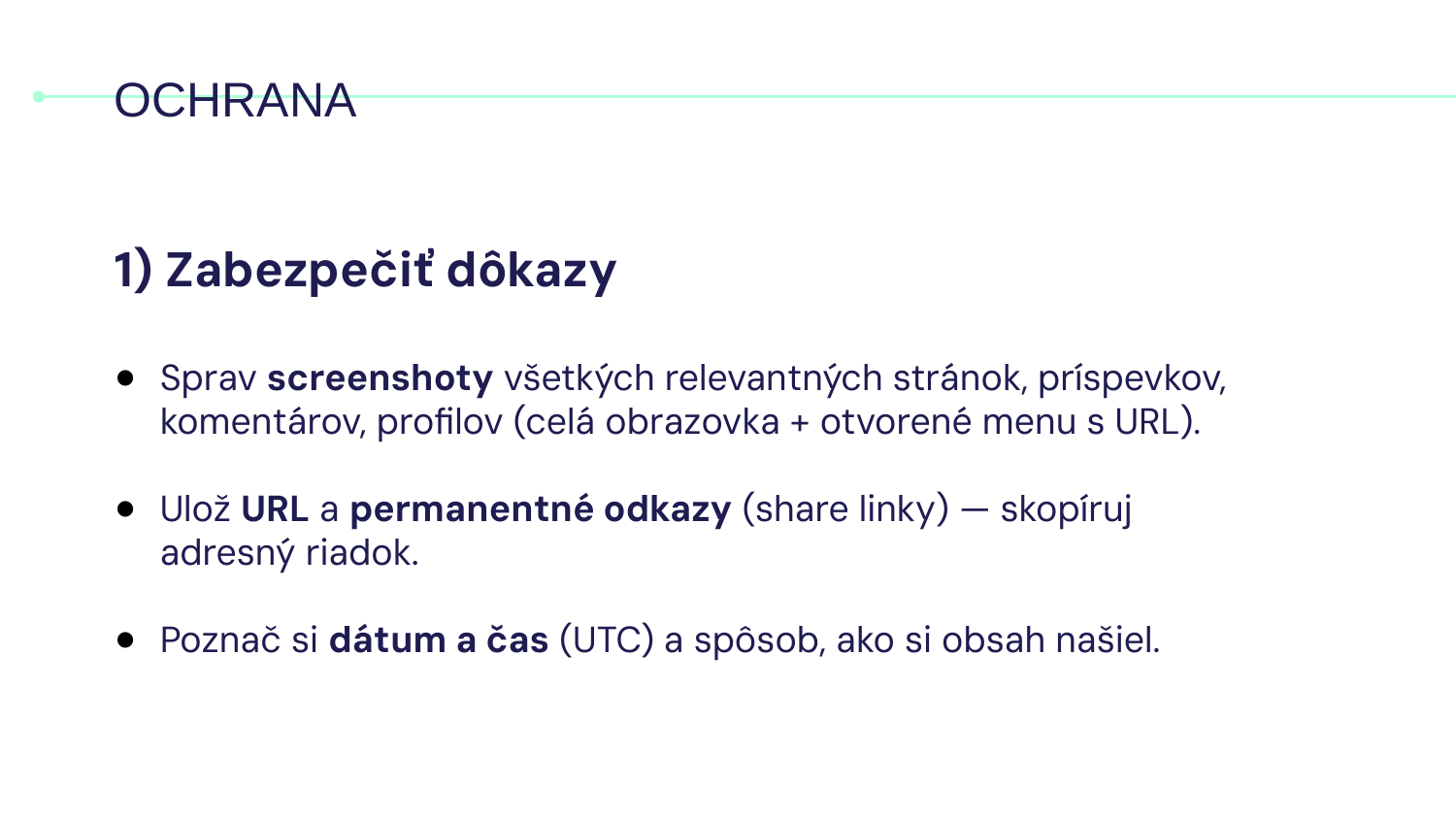

# OCHRANA
1) Zabezpečiť dôkazy
Sprav screenshoty všetkých relevantných stránok, príspevkov, komentárov, profilov (celá obrazovka + otvorené menu s URL).
Ulož URL a permanentné odkazy (share linky) — skopíruj adresný riadok.
Poznač si dátum a čas (UTC) a spôsob, ako si obsah našiel.